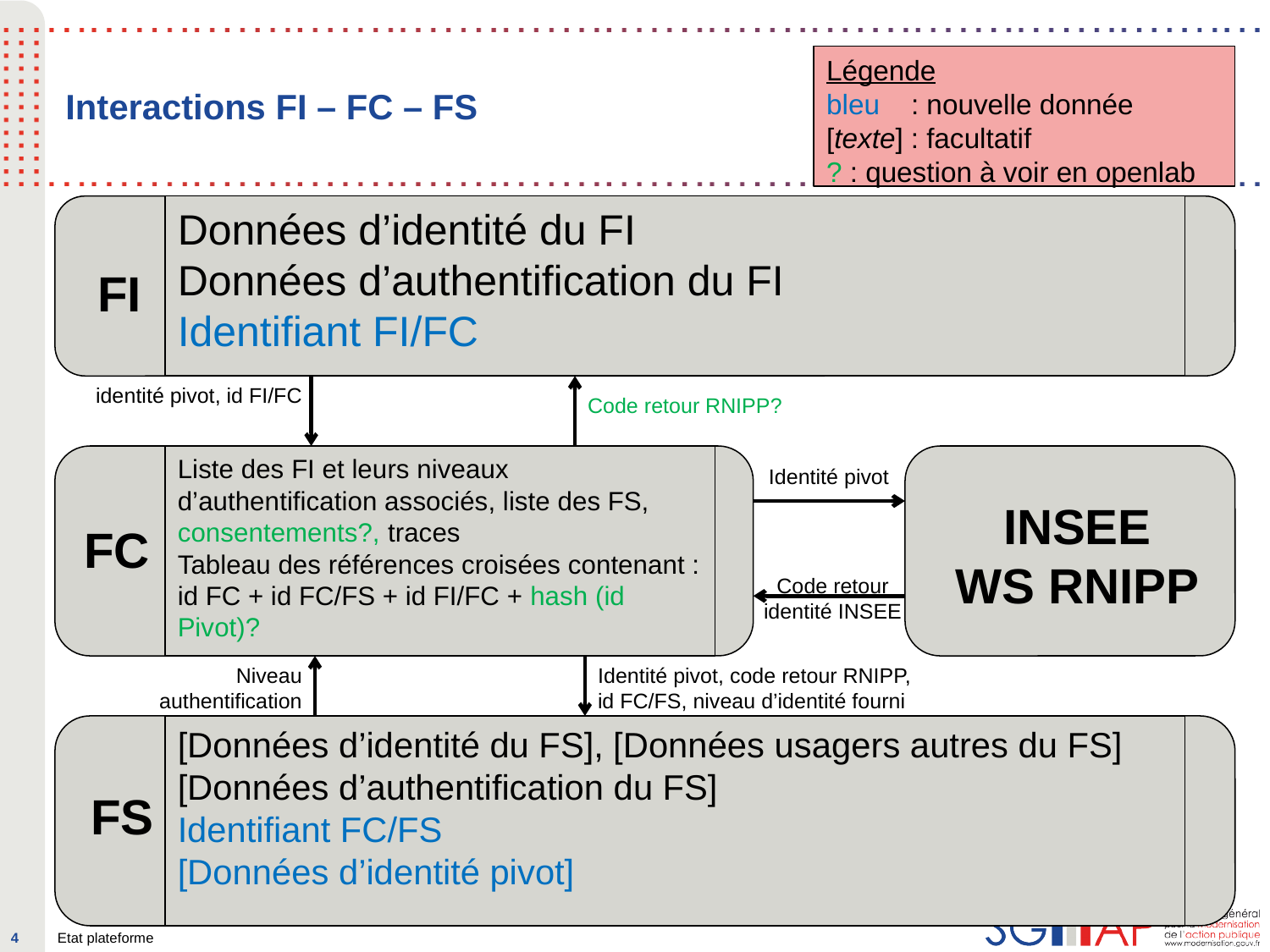

# Interactions FI – FC – FS
Légende
bleu    : nouvelle donnée
[texte] : facultatif
? : question à voir en openlab

Données d’identité du FI
Données d’authentification du FI
Identifiant FI/FC
FI
identité pivot, id FI/FC
Code retour RNIPP?

Liste des FI et leurs niveaux d’authentification associés, liste des FS, consentements?, traces
Tableau des références croisées contenant : id FC + id FC/FS + id FI/FC + hash (id Pivot)?

Identité pivot
INSEE
WS RNIPP
FC
Code retour identité INSEE
Niveau authentification
souhaité
Identité pivot, code retour RNIPP,
id FC/FS, niveau d’identité fourni

[Données d’identité du FS], [Données usagers autres du FS]
[Données d’authentification du FS]
Identifiant FC/FS
[Données d’identité pivot]
FS